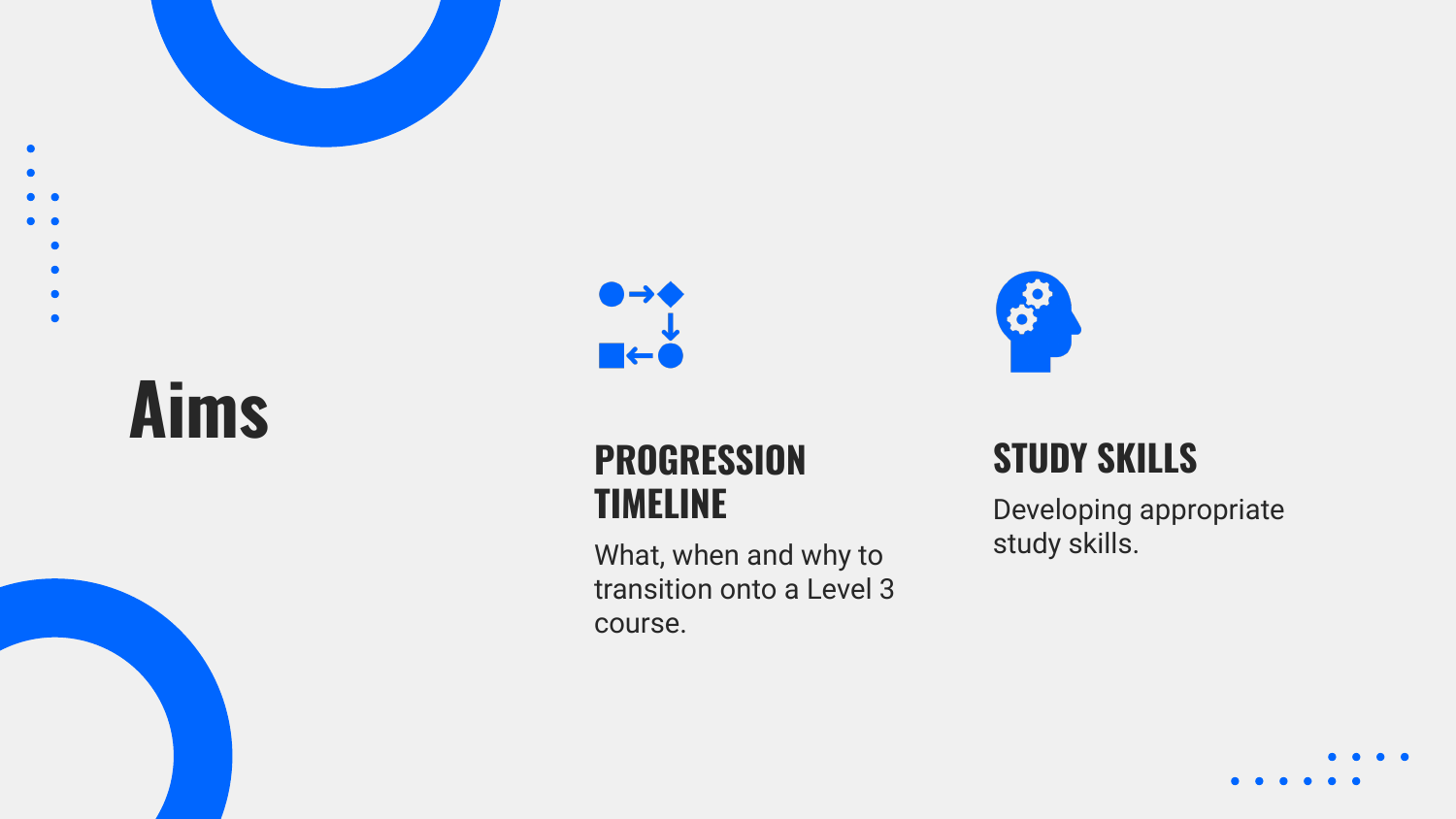

Aims
STUDY SKILLS
Developing appropriate study skills.
PROGRESSION TIMELINE
What, when and why to transition onto a Level 3 course.